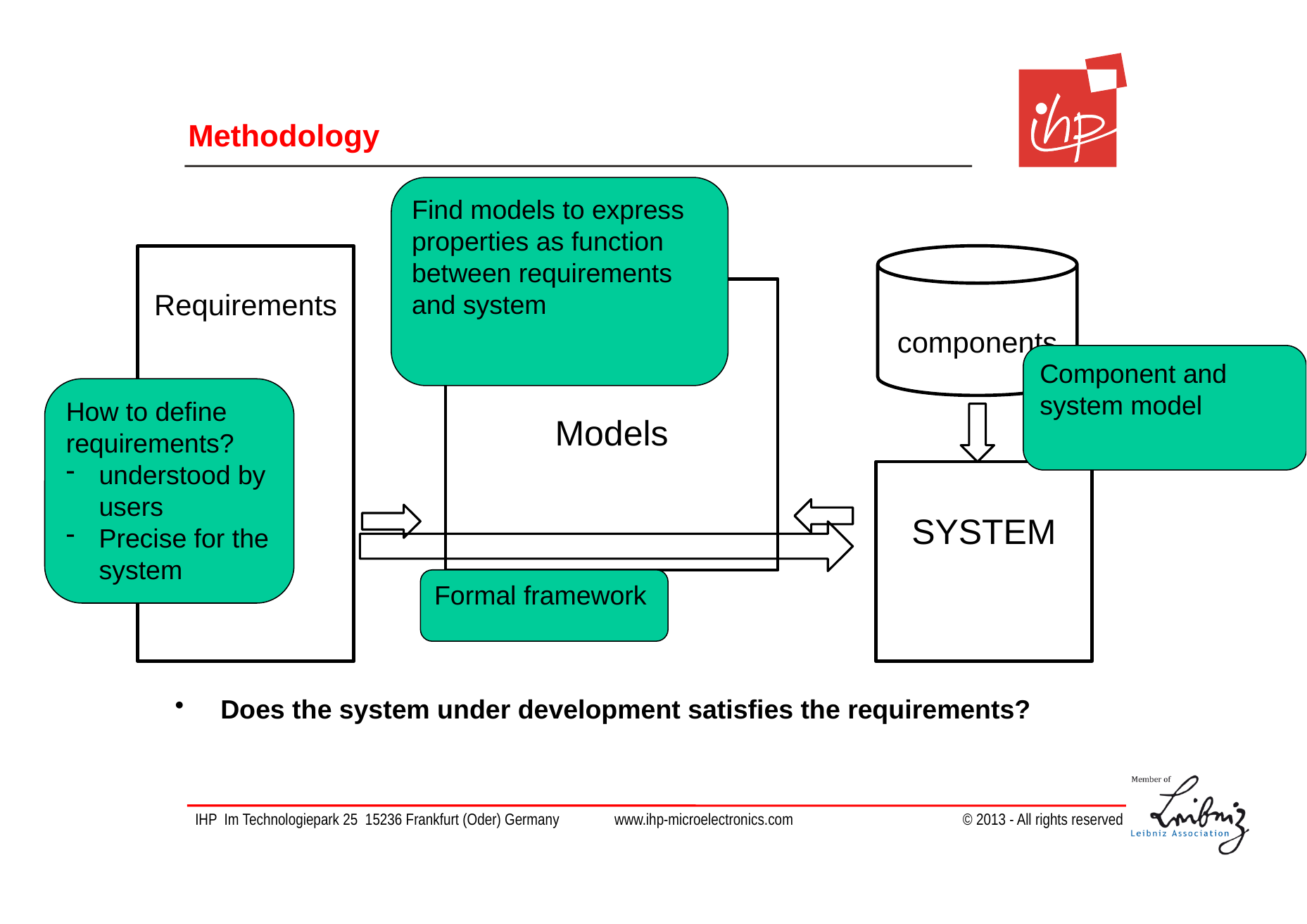

# Methodology
Find models to express properties as function between requirements and system

Requirements

components

Models

Component and system model
How to define requirements?
understood by users
Precise for the system

SYSTEM

Formal framework
Does the system under development satisfies the requirements?